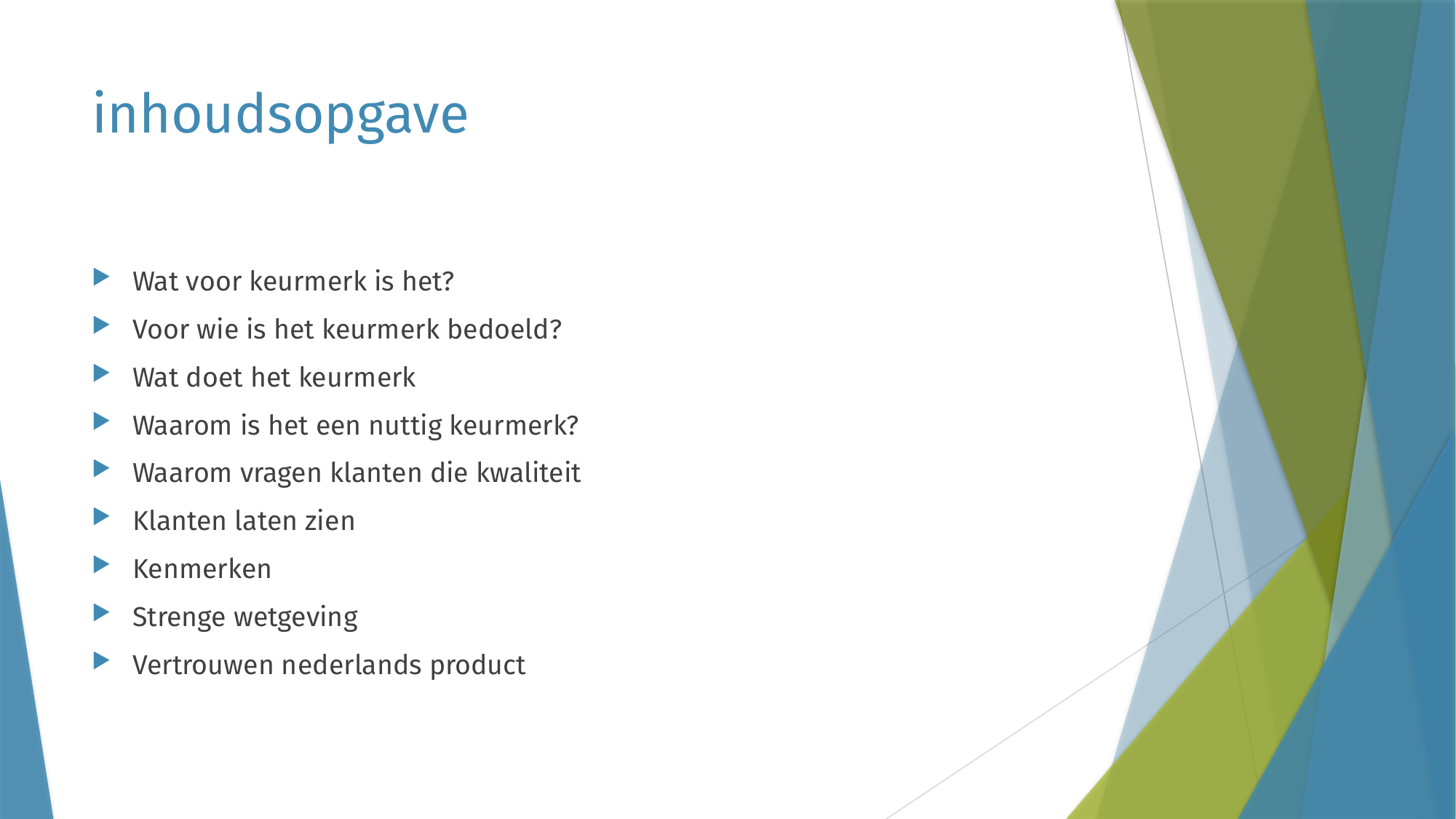

# inhoudsopgave
Wat voor keurmerk is het?
Voor wie is het keurmerk bedoeld?
Wat doet het keurmerk
Waarom is het een nuttig keurmerk?
Waarom vragen klanten die kwaliteit
Klanten laten zien
Kenmerken
Strenge wetgeving
Vertrouwen nederlands product